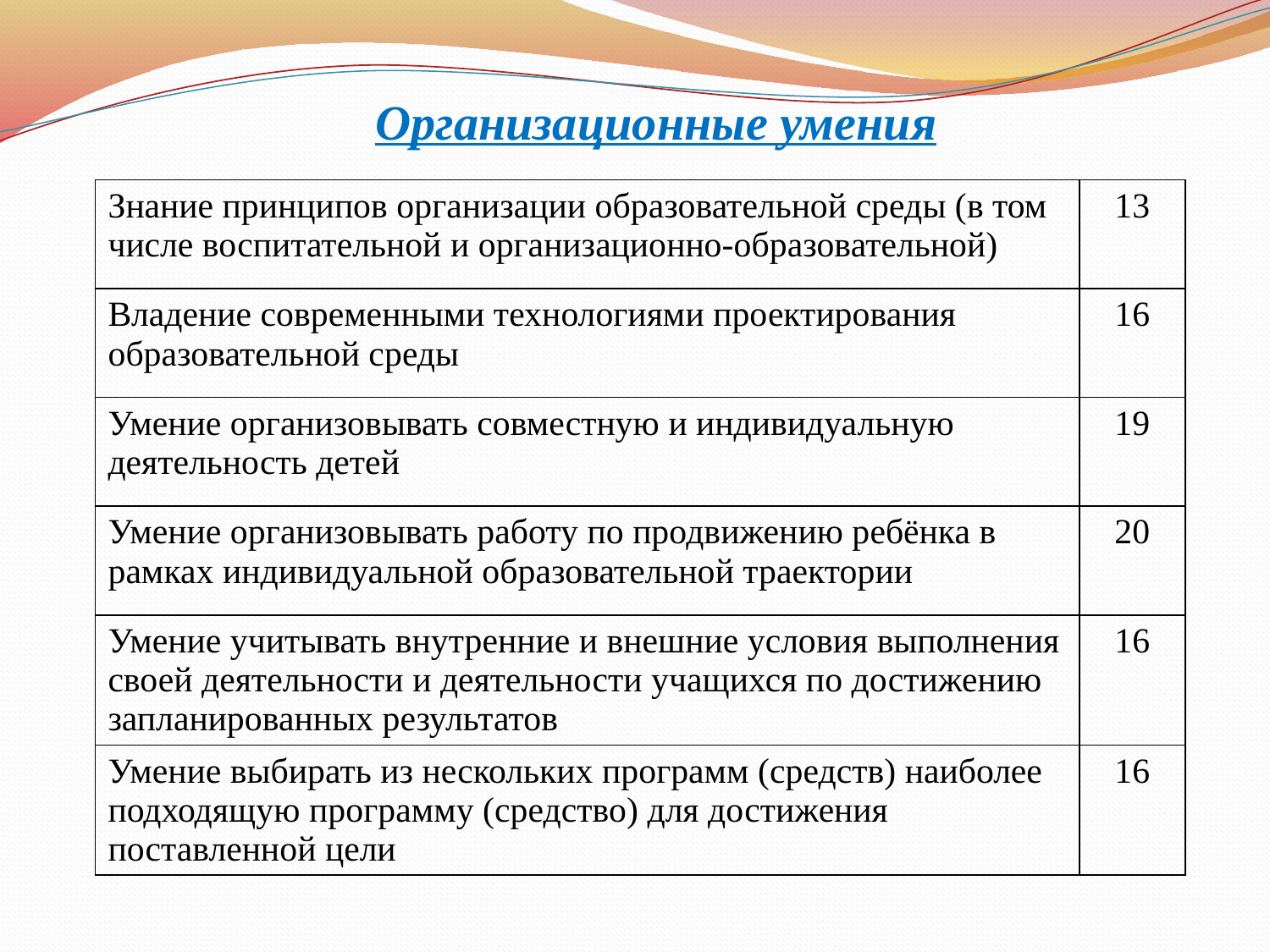

Организационные умения
| Знание принципов организации образовательной среды (в том числе воспитательной и организационно-образовательной) | 13 |
| --- | --- |
| Владение современными технологиями проектирования образовательной среды | 16 |
| Умение организовывать совместную и индивидуальную деятельность детей | 19 |
| Умение организовывать работу по продвижению ребёнка в рамках индивидуальной образовательной траектории | 20 |
| Умение учитывать внутренние и внешние условия выполнения своей деятельности и деятельности учащихся по достижению запланированных результатов | 16 |
| Умение выбирать из нескольких программ (средств) наиболее подходящую программу (средство) для достижения поставленной цели | 16 |